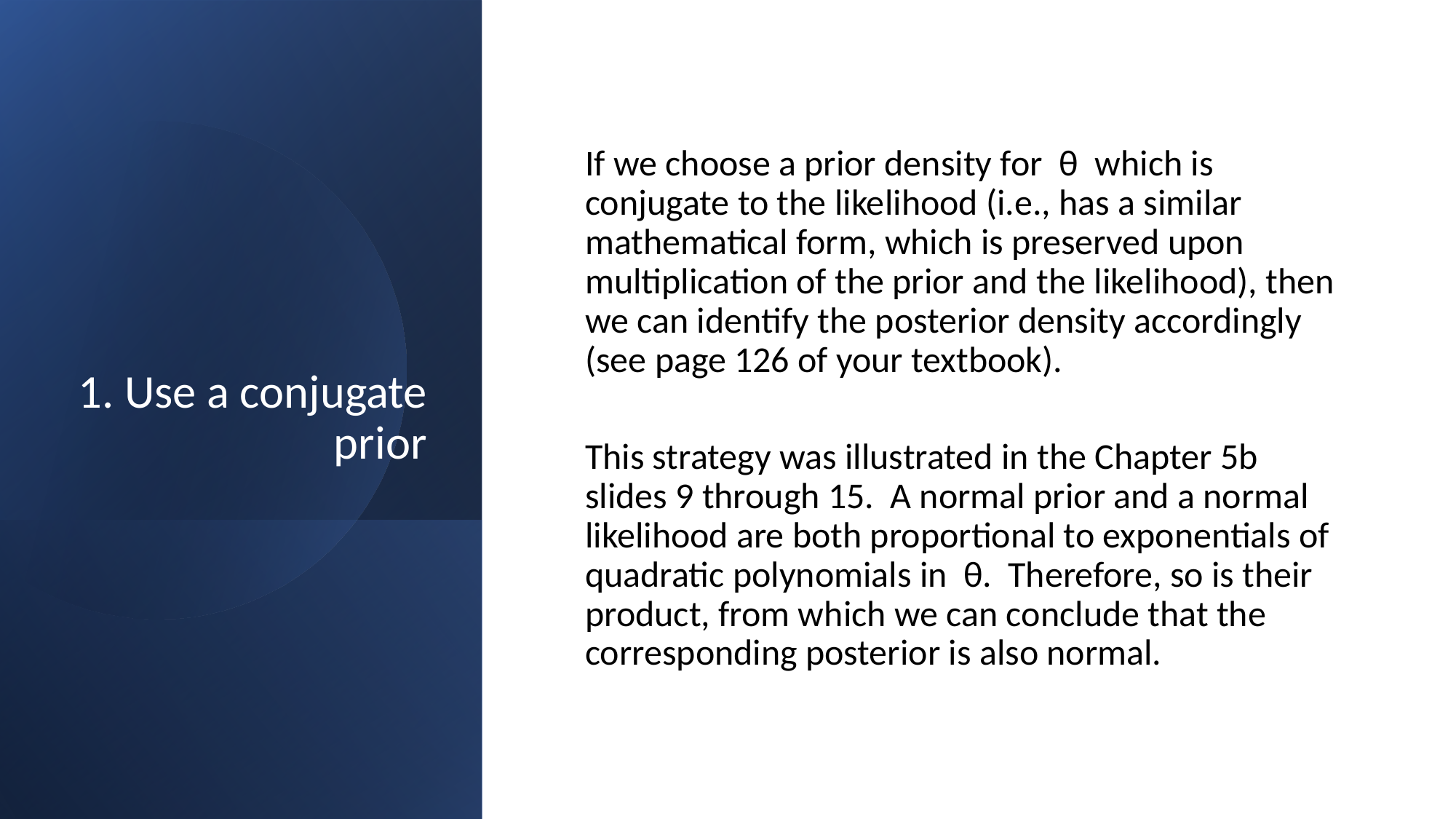

# 1. Use a conjugate prior
If we choose a prior density for  θ  which is conjugate to the likelihood (i.e., has a similar mathematical form, which is preserved upon multiplication of the prior and the likelihood), then we can identify the posterior density accordingly (see page 126 of your textbook).

This strategy was illustrated in the Chapter 5b slides 9 through 15.  A normal prior and a normal likelihood are both proportional to exponentials of quadratic polynomials in  θ.  Therefore, so is their product, from which we can conclude that the corresponding posterior is also normal.